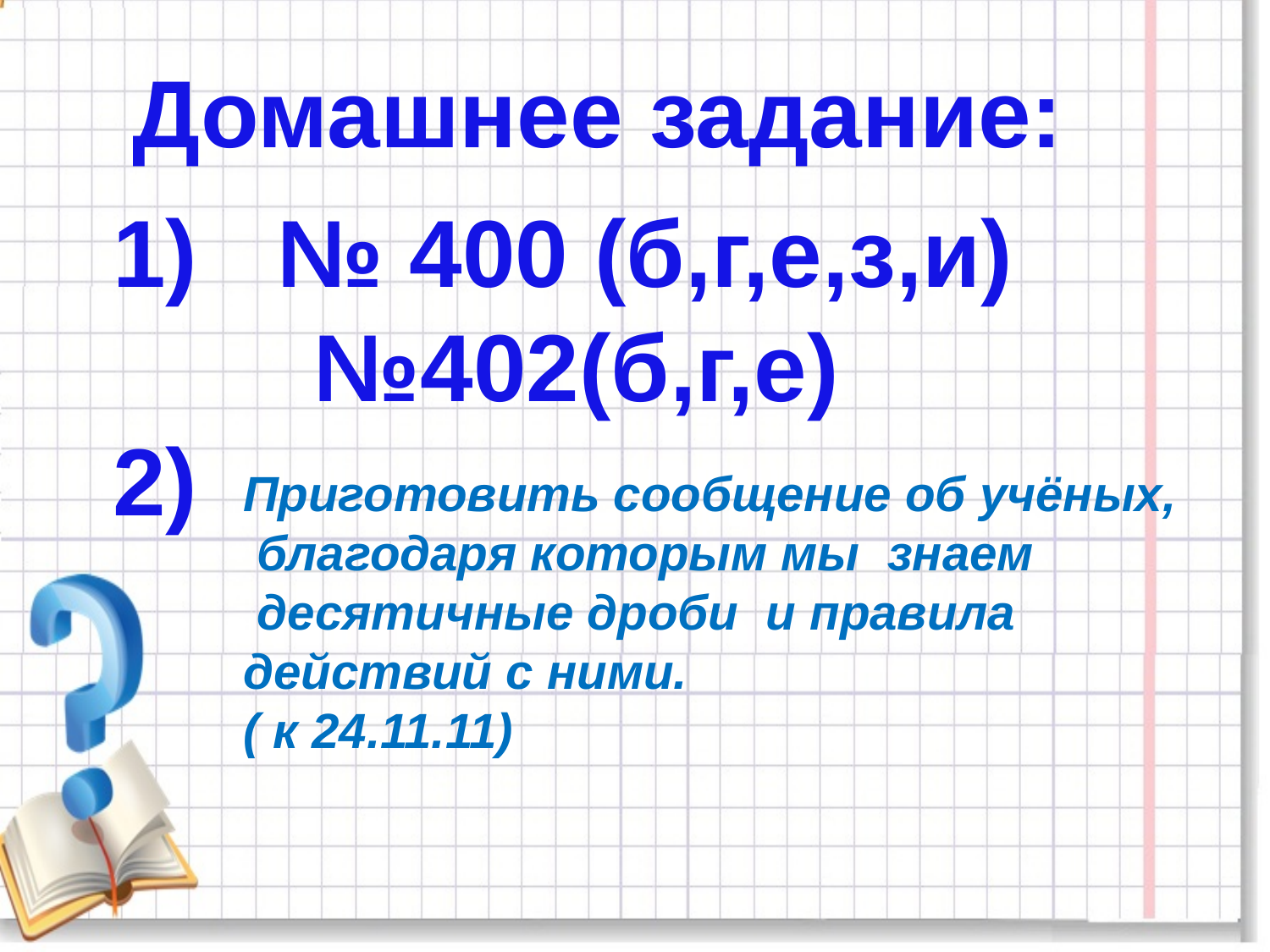

Домашнее задание:
1)   № 400 (б,г,е,з,и)
№402(б,г,е)
2)
Приготовить сообщение об учёных,
 благодаря которым мы  знаем
 десятичные дроби  и правила
действий с ними.
( к 24.11.11)